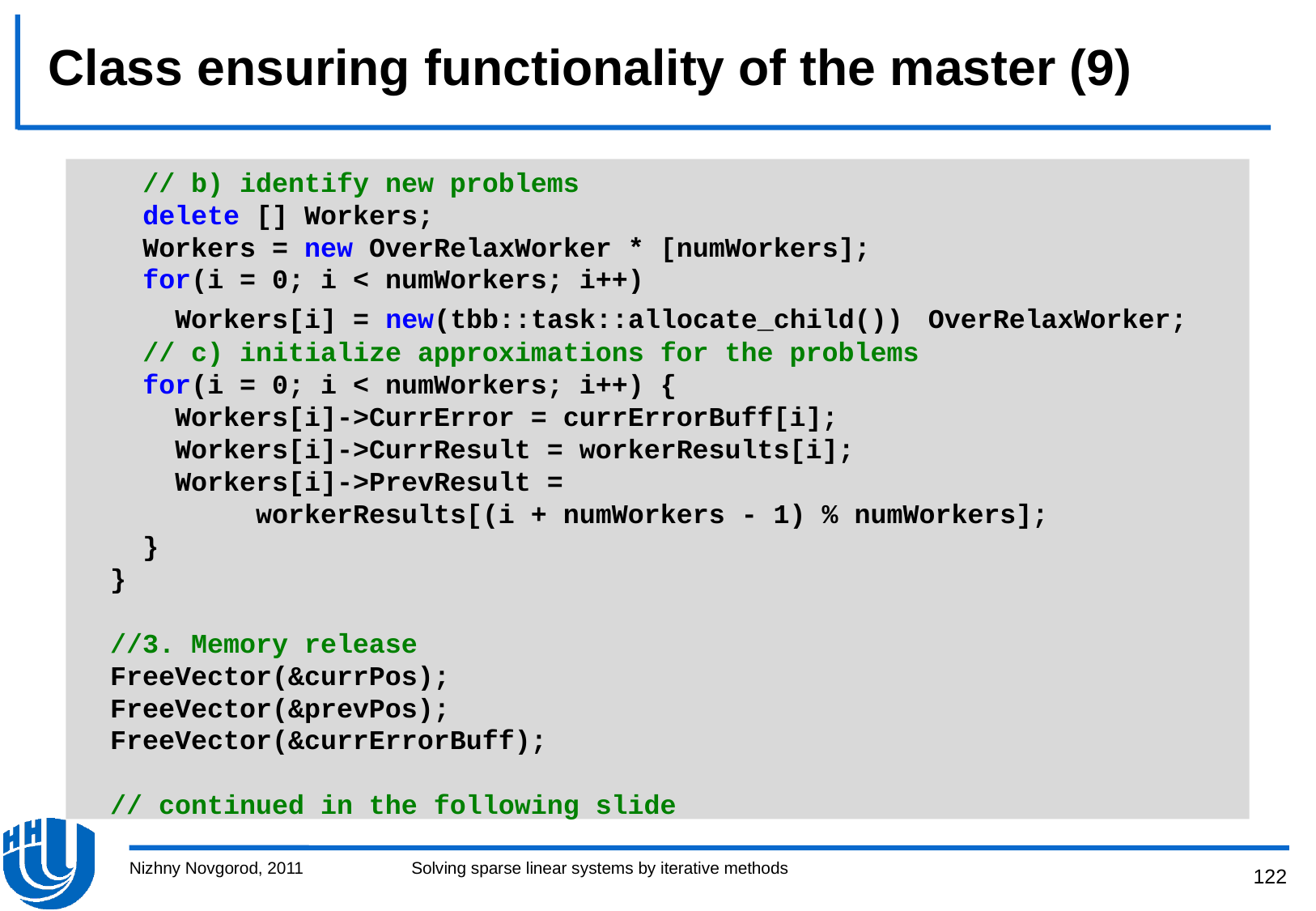

# Class ensuring functionality of the master (9)
    // b) identify new problems
    delete [] Workers;
    Workers = new OverRelaxWorker * [numWorkers];
    for(i = 0; i < numWorkers; i++)
      Workers[i] = new(tbb::task::allocate_child())  OverRelaxWorker;
    // с) initialize approximations for the problems
    for(i = 0; i < numWorkers; i++) {
      Workers[i]->CurrError = currErrorBuff[i];
      Workers[i]->CurrResult = workerResults[i];
      Workers[i]->PrevResult =
           workerResults[(i + numWorkers - 1) % numWorkers];
    }
  }

  //3. Memory release
  FreeVector(&currPos);
  FreeVector(&prevPos);
  FreeVector(&currErrorBuff);

  // continued in the following slide

Nizhny Novgorod, 2011
Solving sparse linear systems by iterative methods